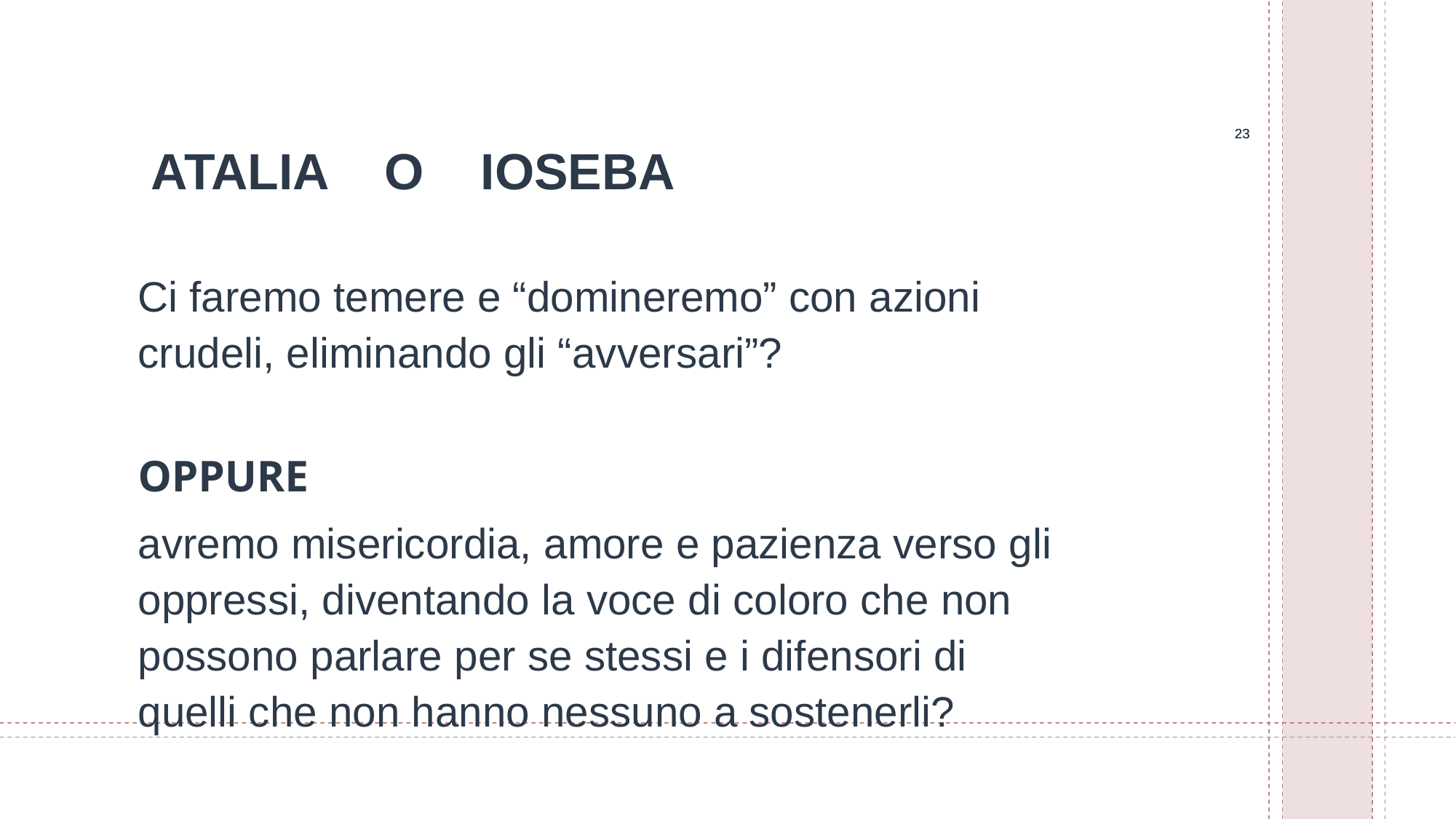

23
23
# ATALIA    O    IOSEBA
Ci faremo temere e “domineremo” con azioni crudeli, eliminando gli “avversari”?
								OPPURE
avremo misericordia, amore e pazienza verso gli oppressi, diventando la voce di coloro che non possono parlare per se stessi e i difensori di quelli che non hanno nessuno a sostenerli?